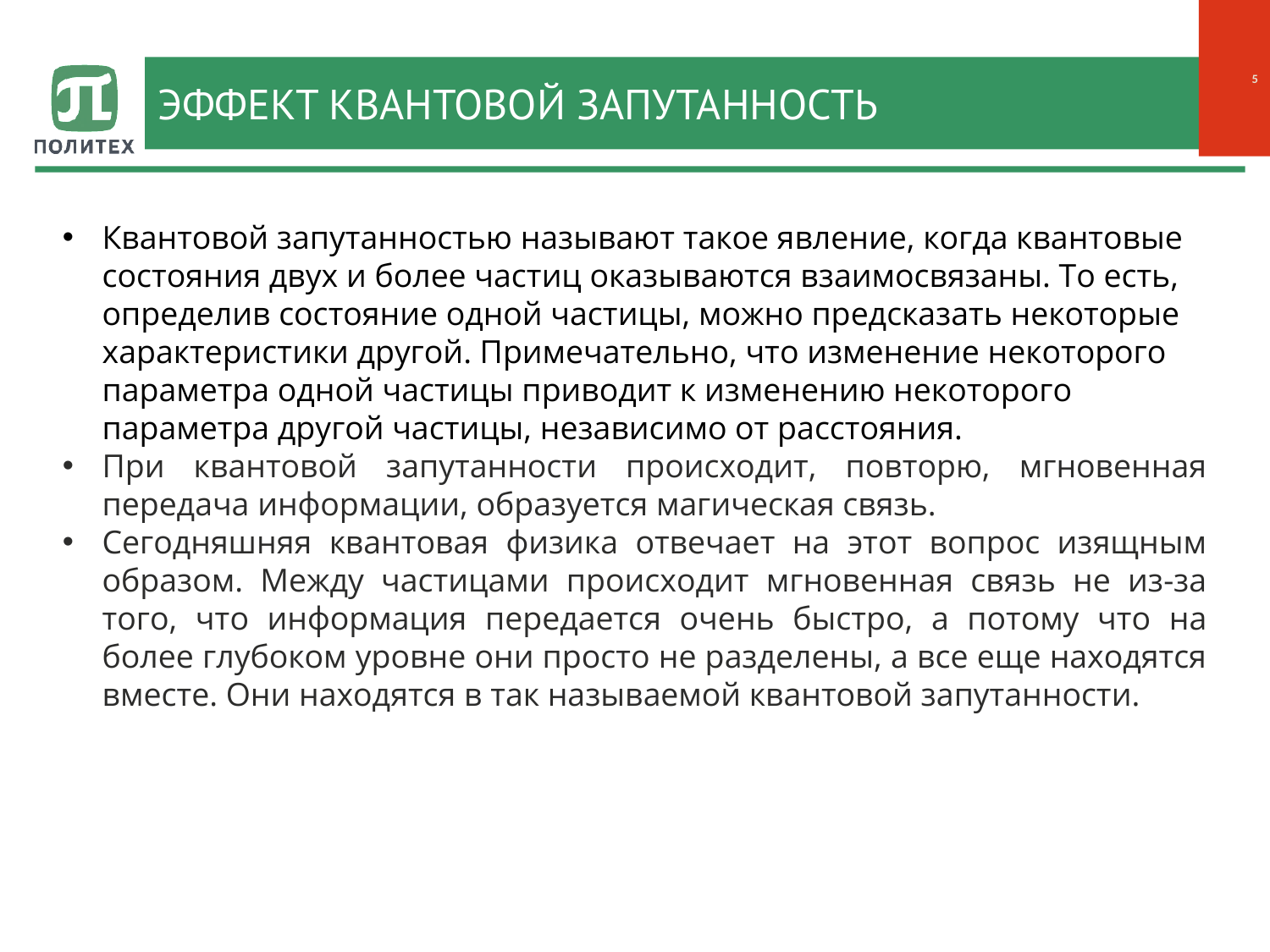

5
# Эффект квантовой запутанность
Квантовой запутанностью называют такое явление, когда квантовые состояния двух и более частиц оказываются взаимосвязаны. То есть, определив состояние одной частицы, можно предсказать некоторые характеристики другой. Примечательно, что изменение некоторого параметра одной частицы приводит к изменению некоторого параметра другой частицы, независимо от расстояния.
При квантовой запутанности происходит, повторю, мгновенная передача информации, образуется магическая связь.
Сегодняшняя квантовая физика отвечает на этот вопрос изящным образом. Между частицами происходит мгновенная связь не из-за того, что информация передается очень быстро, а потому что на более глубоком уровне они просто не разделены, а все еще находятся вместе. Они находятся в так называемой квантовой запутанности.